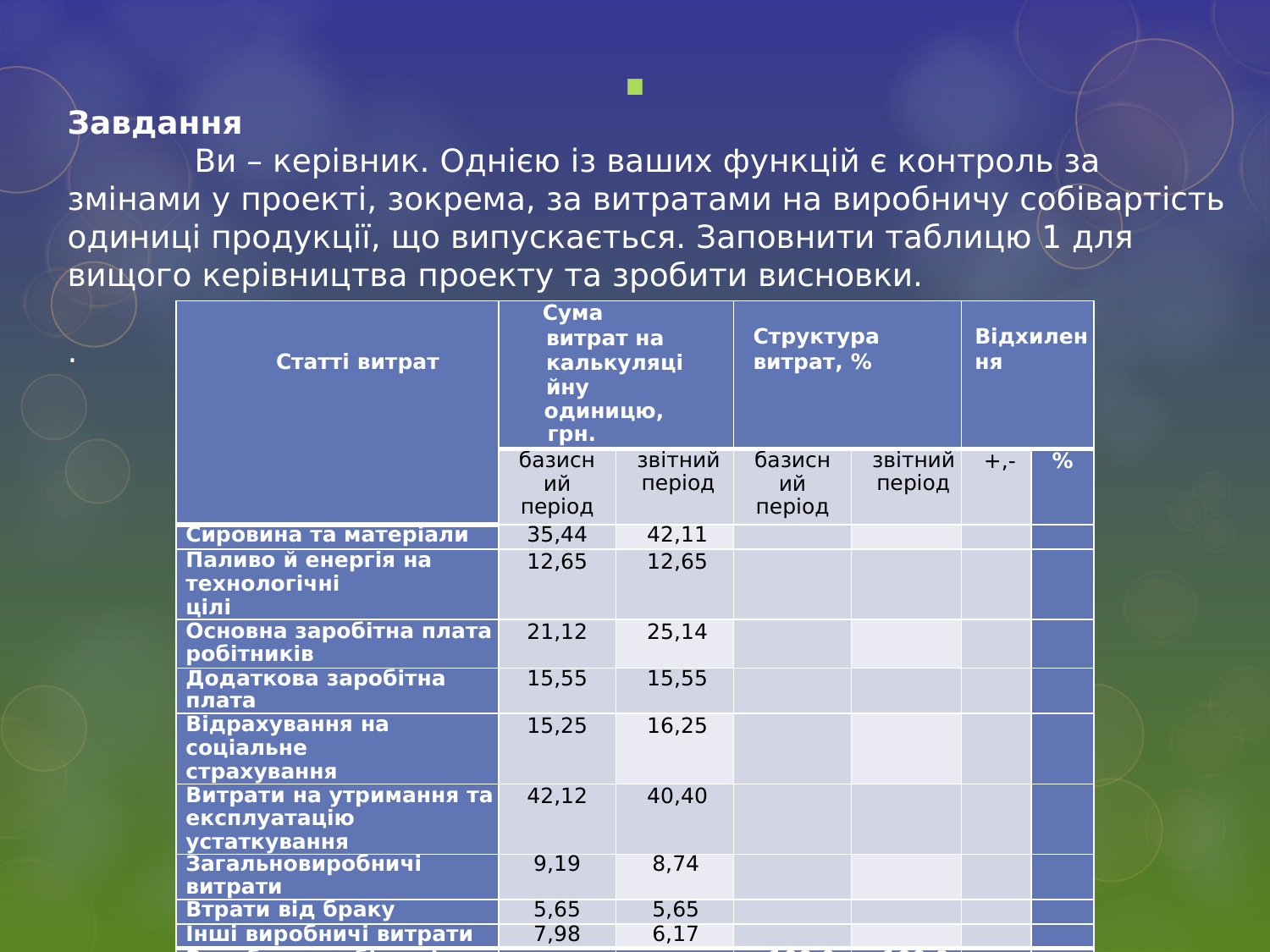

# .
Завдання
	Ви – керівник. Однією із ваших функцій є контроль за змінами у проекті, зокрема, за витратами на виробничу собівартість одиниці продукції, що випускається. Заповнити таблицю 1 для вищого керівництва проекту та зробити висновки.

.
| Статті витрат | Сума витрат на калькуляційну одиницю, грн. |  | Структура витрат, % |  | Відхилення |  |
| --- | --- | --- | --- | --- | --- | --- |
|  | базисний період | звітний період | базисний період | звітний період | +,- | % |
| Сировина та матеріали | 35,44 | 42,11 |  |  |  |  |
| Паливо й енергія на технологічні цілі | 12,65 | 12,65 |  |  |  |  |
| Основна заробітна плата робітників | 21,12 | 25,14 |  |  |  |  |
| Додаткова заробітна плата | 15,55 | 15,55 |  |  |  |  |
| Відрахування на соціальне страхування | 15,25 | 16,25 |  |  |  |  |
| Витрати на утримання та експлуатацію устаткування | 42,12 | 40,40 |  |  |  |  |
| Загальновиробничі витрати | 9,19 | 8,74 |  |  |  |  |
| Втрати від браку | 5,65 | 5,65 |  |  |  |  |
| Інші виробничі витрати | 7,98 | 6,17 |  |  |  |  |
| Виробнича собівартість |  |  | 100,0 | 100,0 |  |  |